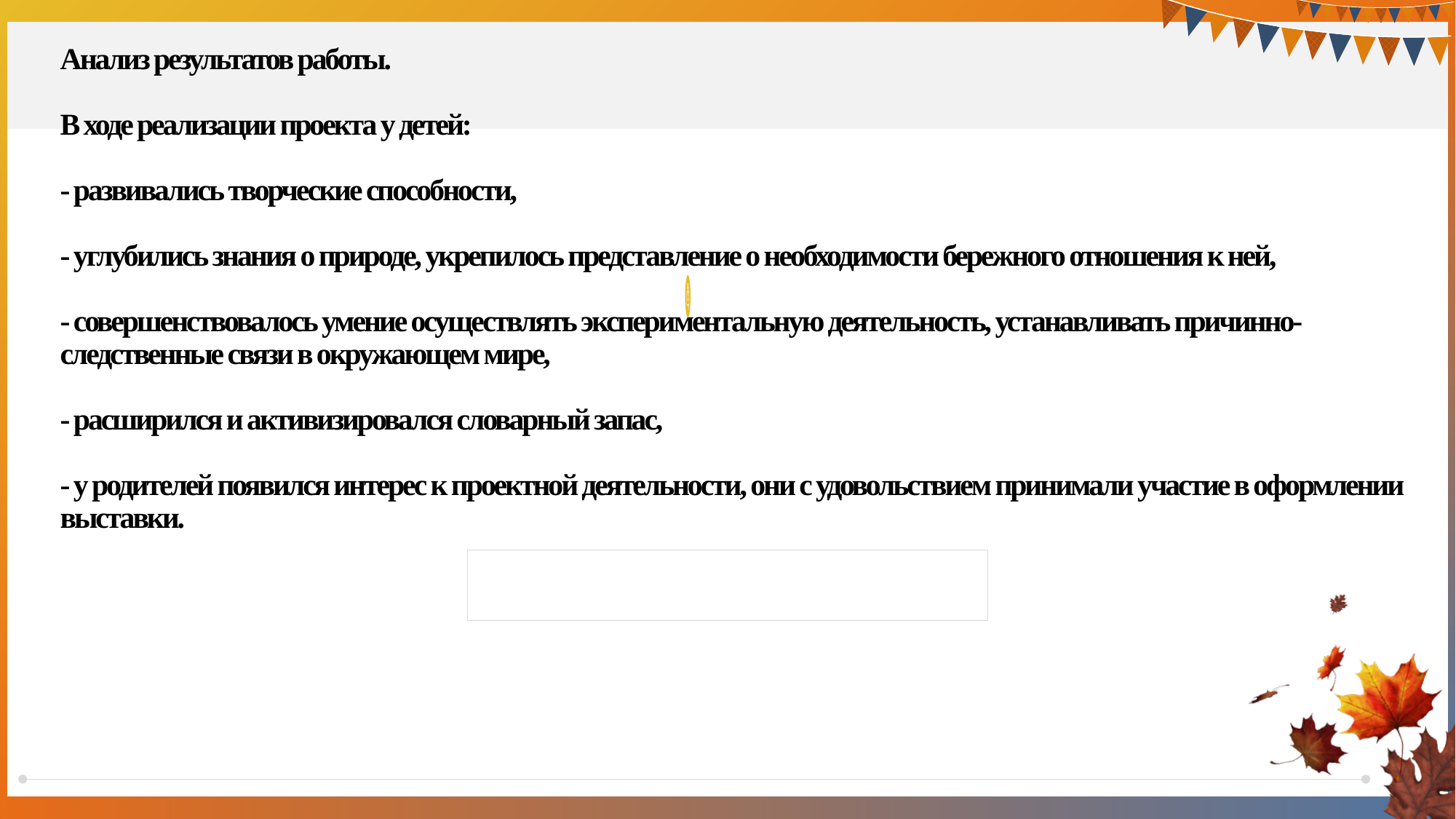

# Анализ результатов работы. В ходе реализации проекта у детей: - развивались творческие способности, - углубились знания о природе, укрепилось представление о необходимости бережного отношения к ней, - совершенствовалось умение осуществлять экспериментальную деятельность, устанавливать причинно-следственные связи в окружающем мире, - расширился и активизировался словарный запас, - у родителей появился интерес к проектной деятельности, они с удовольствием принимали участие в оформлении выставки.